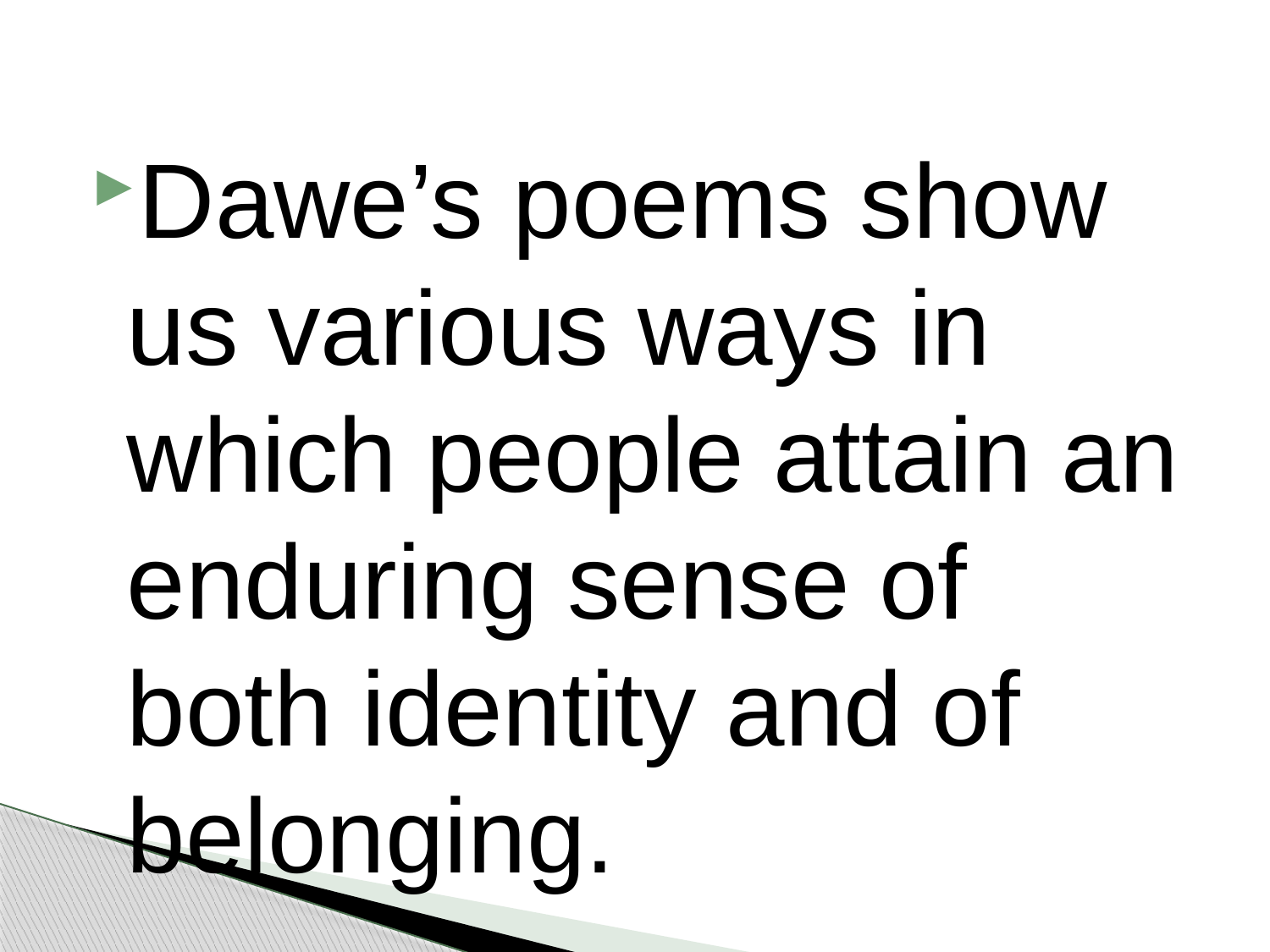

#
Dawe’s poems show us various ways in which people attain an enduring sense of both identity and of belonging.